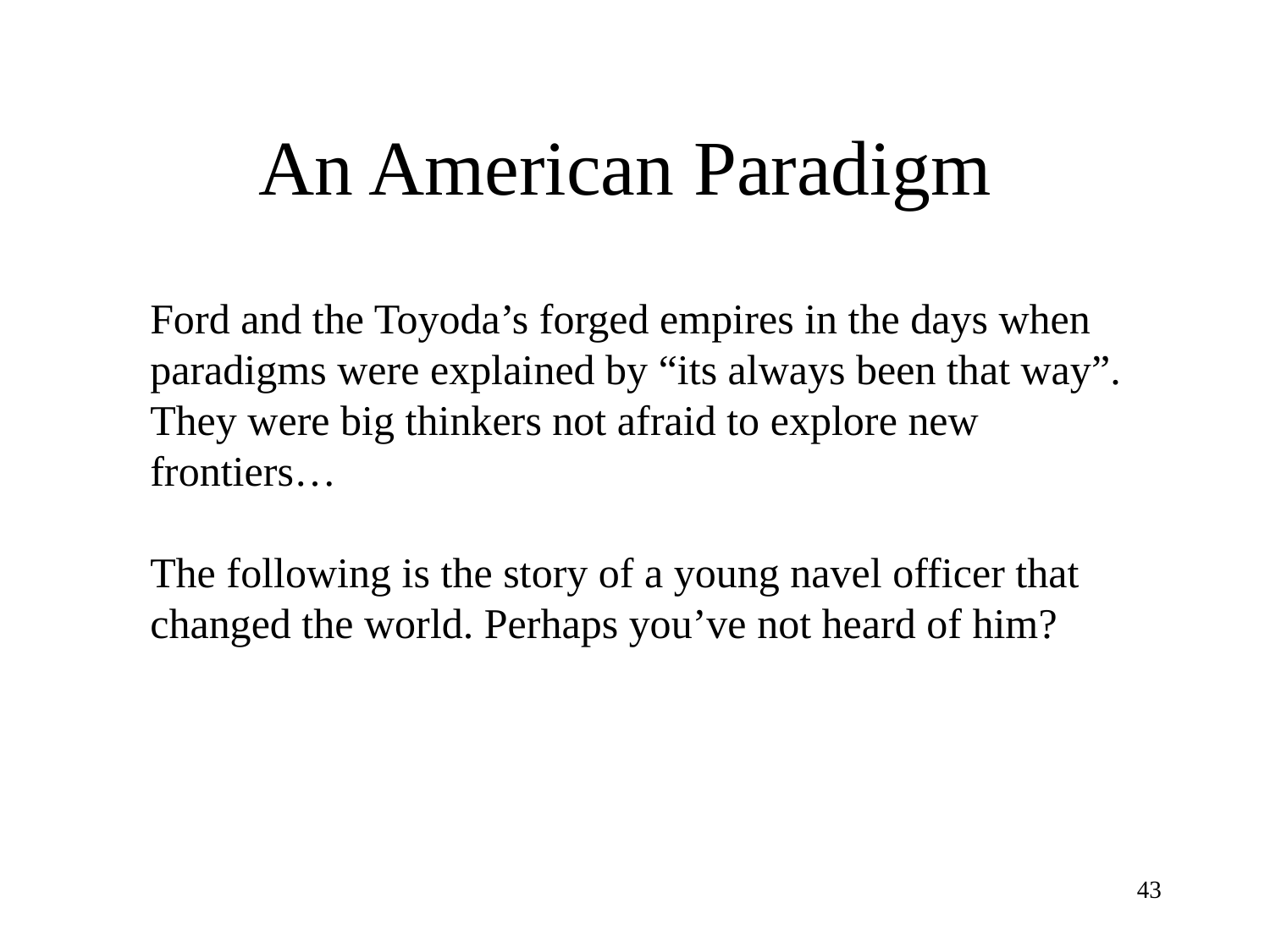

# An American Paradigm
Ford and the Toyoda’s forged empires in the days when paradigms were explained by “its always been that way”. They were big thinkers not afraid to explore new frontiers…

The following is the story of a young navel officer that changed the world. Perhaps you’ve not heard of him?
43